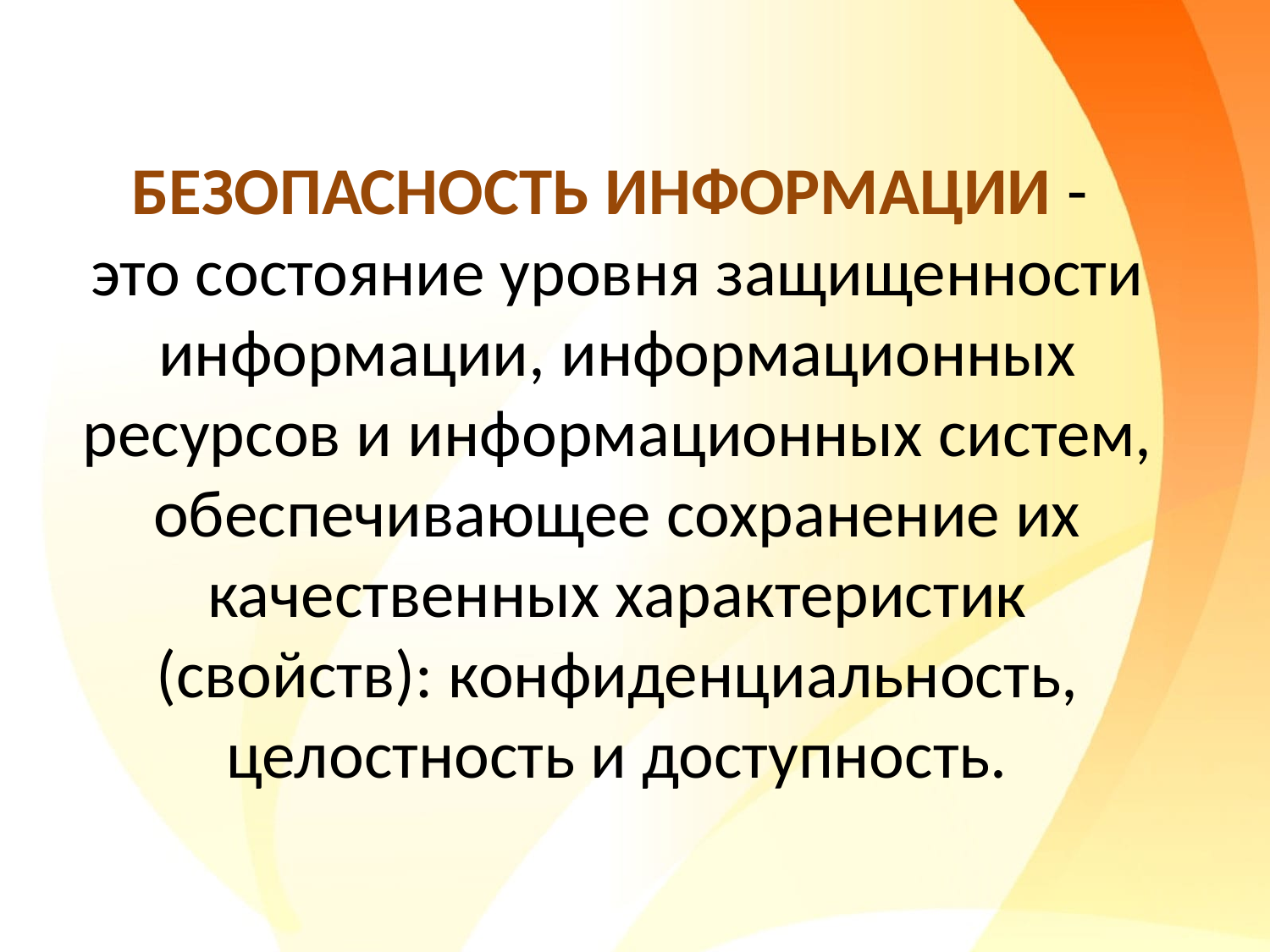

БЕЗОПАСНОСТЬ ИНФОРМАЦИИ -  это состояние уровня защищенности информации, информационных ресурсов и информационных систем, обеспечивающее сохранение их качественных характеристик (свойств): конфиденциальность, целостность и доступность.